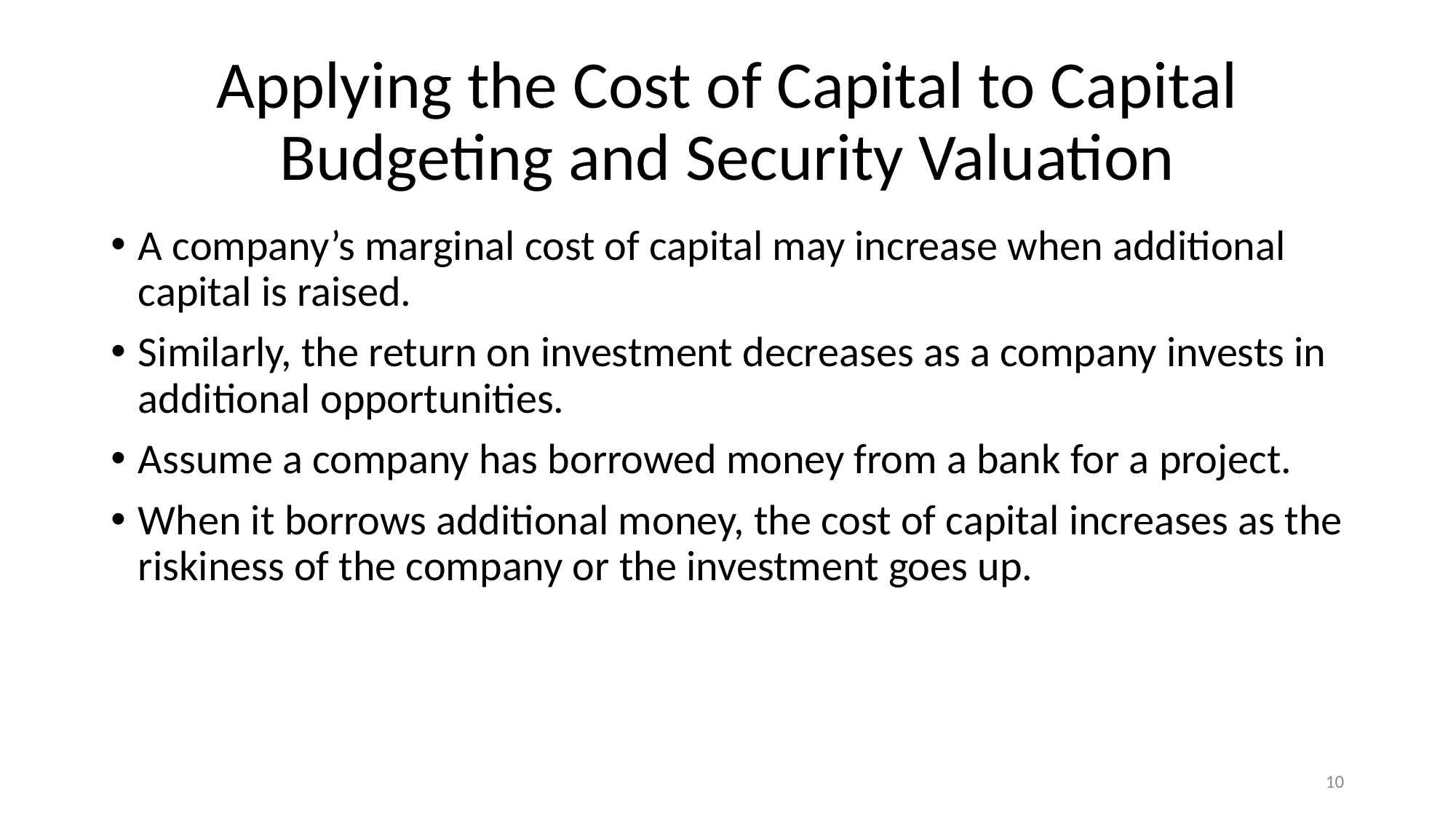

# Applying the Cost of Capital to Capital Budgeting and Security Valuation
A company’s marginal cost of capital may increase when additional capital is raised.
Similarly, the return on investment decreases as a company invests in additional opportunities.
Assume a company has borrowed money from a bank for a project.
When it borrows additional money, the cost of capital increases as the riskiness of the company or the investment goes up.
10